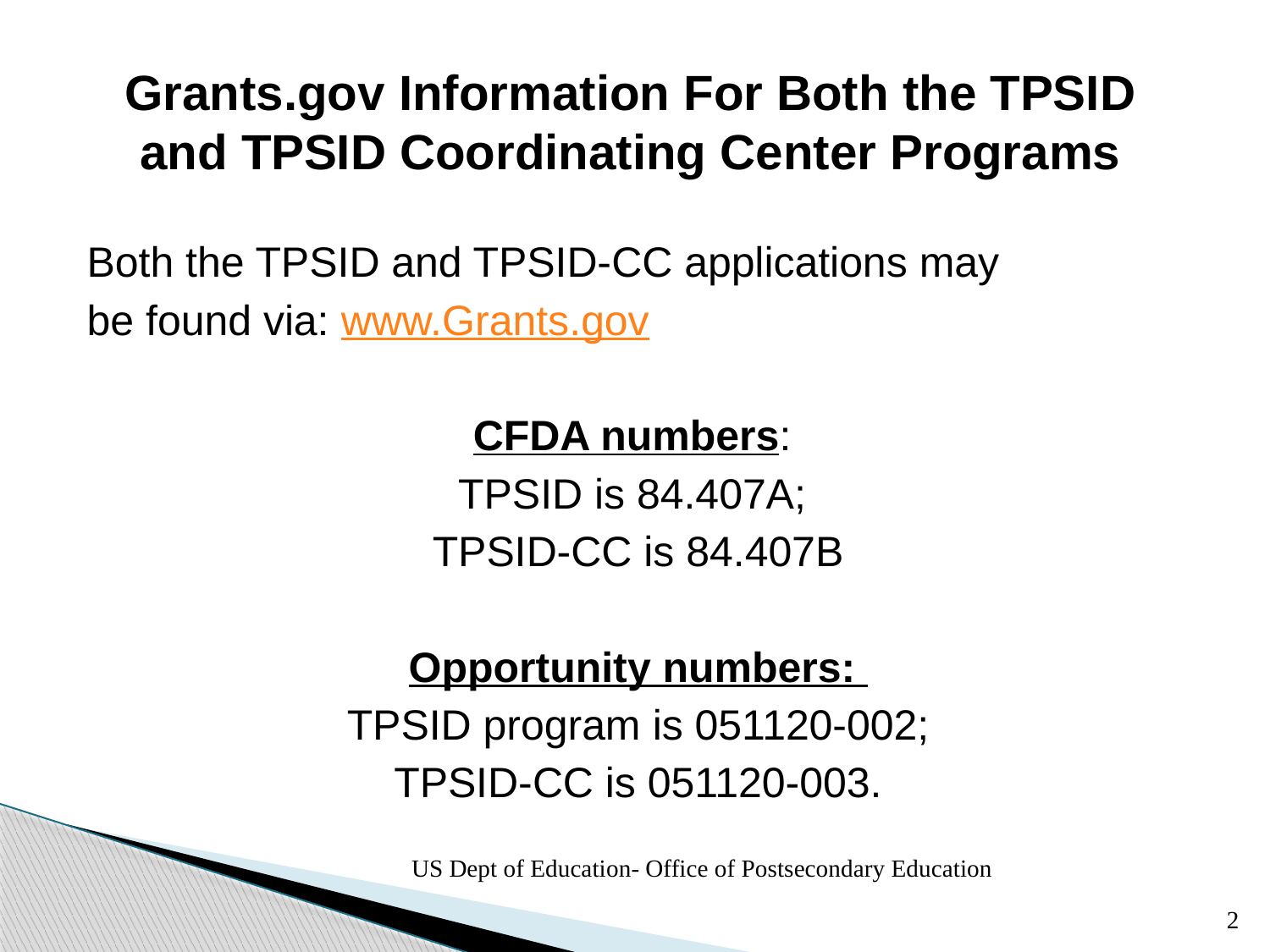

# Grants.gov Information For Both the TPSID and TPSID Coordinating Center Programs
Both the TPSID and TPSID-CC applications may
be found via: www.Grants.gov

CFDA numbers:
TPSID is 84.407A;
TPSID-CC is 84.407B

Opportunity numbers:
TPSID program is 051120-002;
TPSID-CC is 051120-003.
US Dept of Education- Office of Postsecondary Education
2